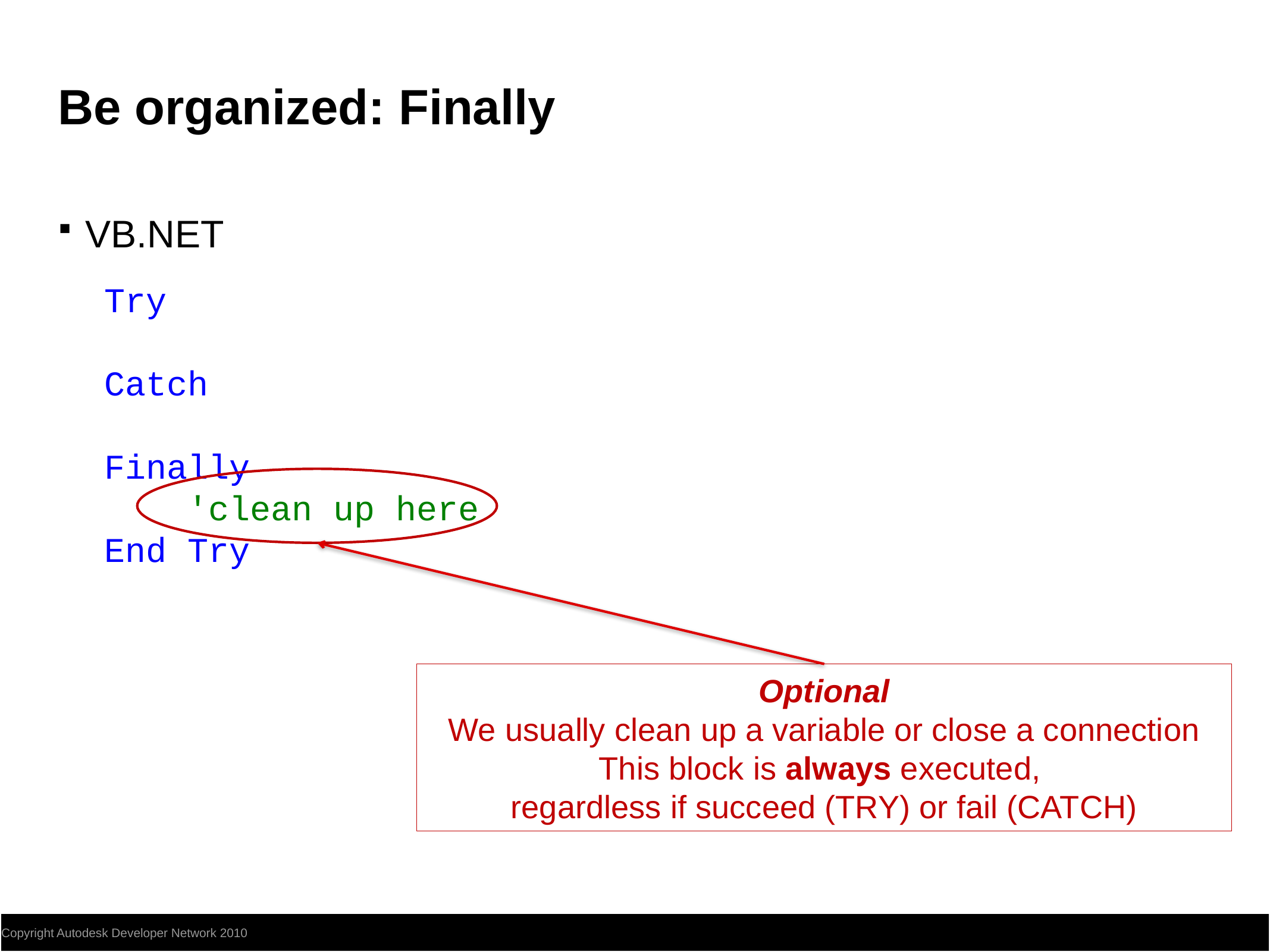

# Be organized: Finally
VB.NET
Try

Catch

Finally
    'clean up here
End Try

Optional
We usually clean up a variable or close a connection
This block is always executed,
regardless if succeed (TRY) or fail (CATCH)